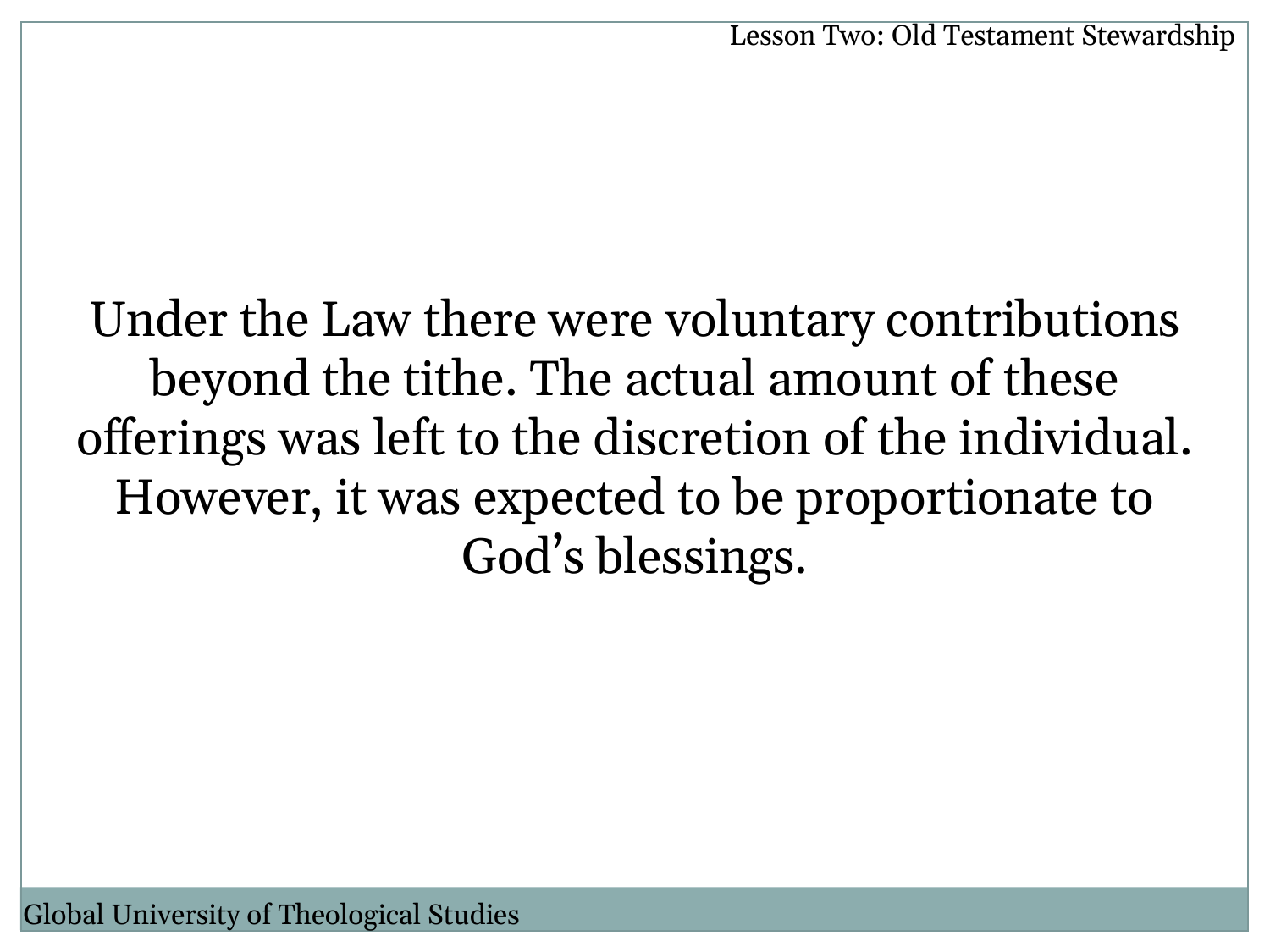

Lesson Two: Old Testament Stewardship
Under the Law there were voluntary contributions beyond the tithe. The actual amount of these offerings was left to the discretion of the individual. However, it was expected to be proportionate to God’s blessings.
Global University of Theological Studies